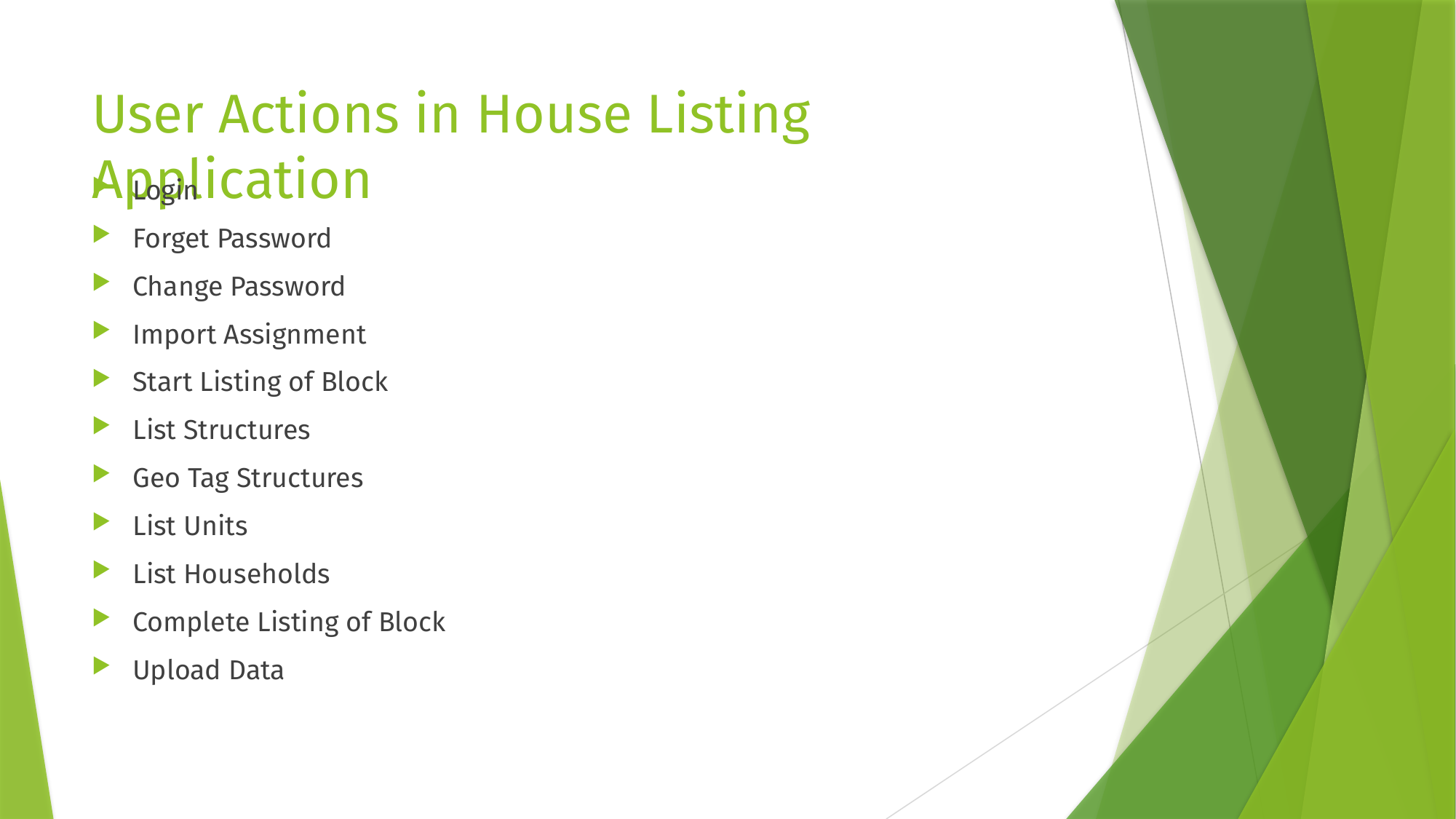

# User Actions in House Listing Application
Login
Forget Password
Change Password
Import Assignment
Start Listing of Block
List Structures
Geo Tag Structures
List Units
List Households
Complete Listing of Block
Upload Data